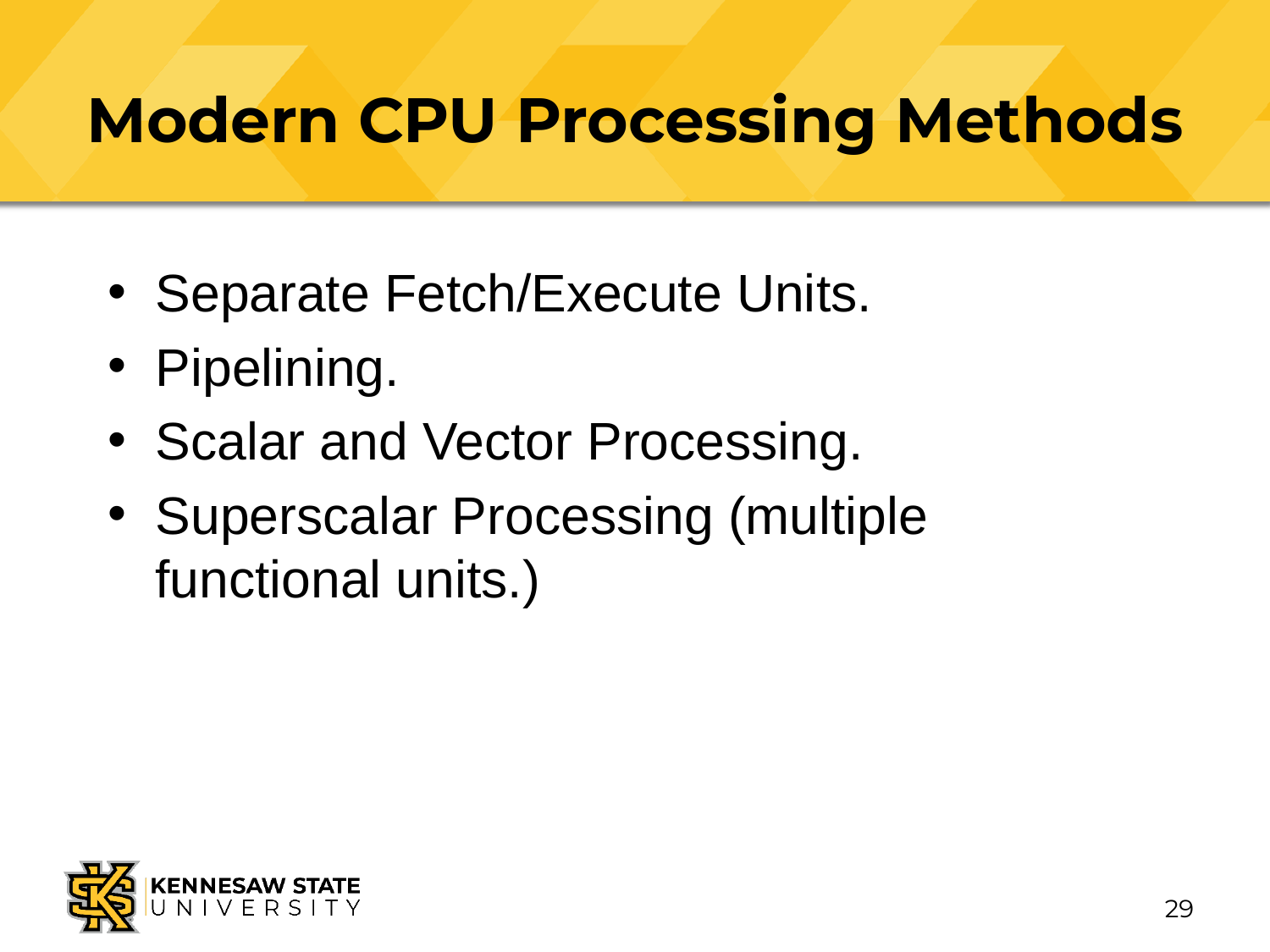

# Modern CPU Processing Methods
Separate Fetch/Execute Units.
Pipelining.
Scalar and Vector Processing.
Superscalar Processing (multiple functional units.)

29